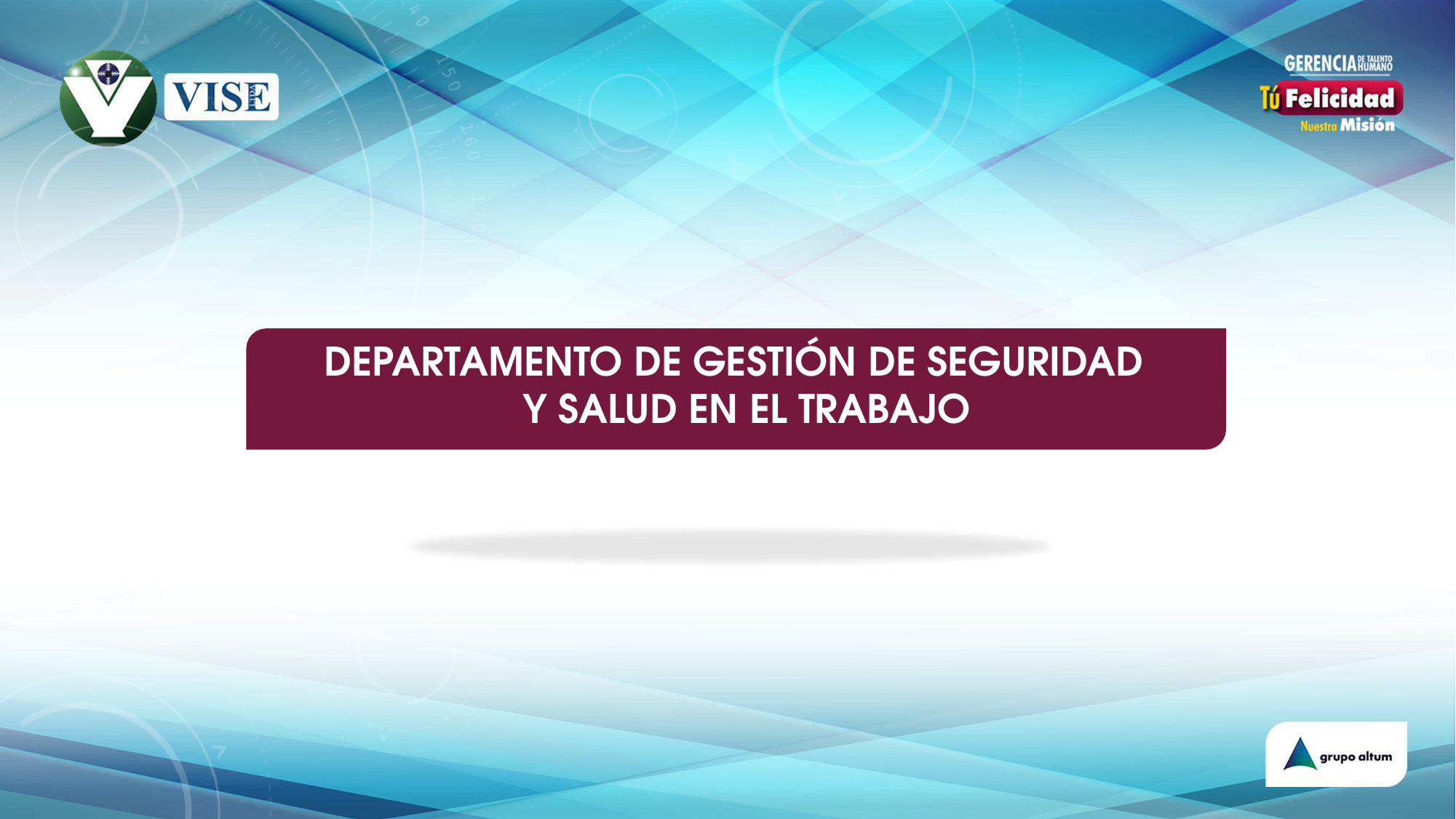

# DEPARTAMENTO DE GESTIÓN DE SEGURIDAD  Y SALUD EN EL TRABAJO